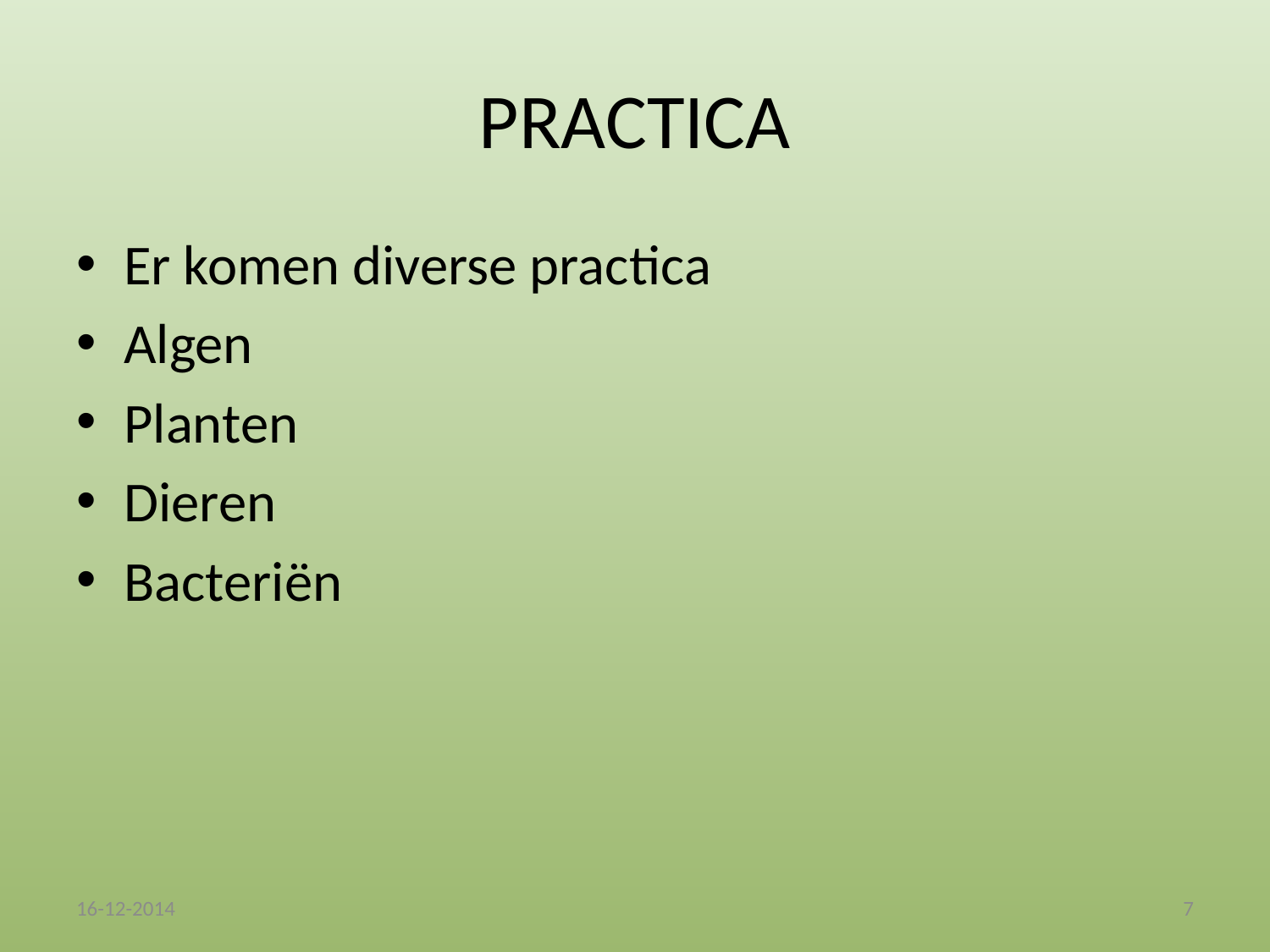

# PRACTICA
Er komen diverse practica
Algen
Planten
Dieren
Bacteriën
16-12-2014
7